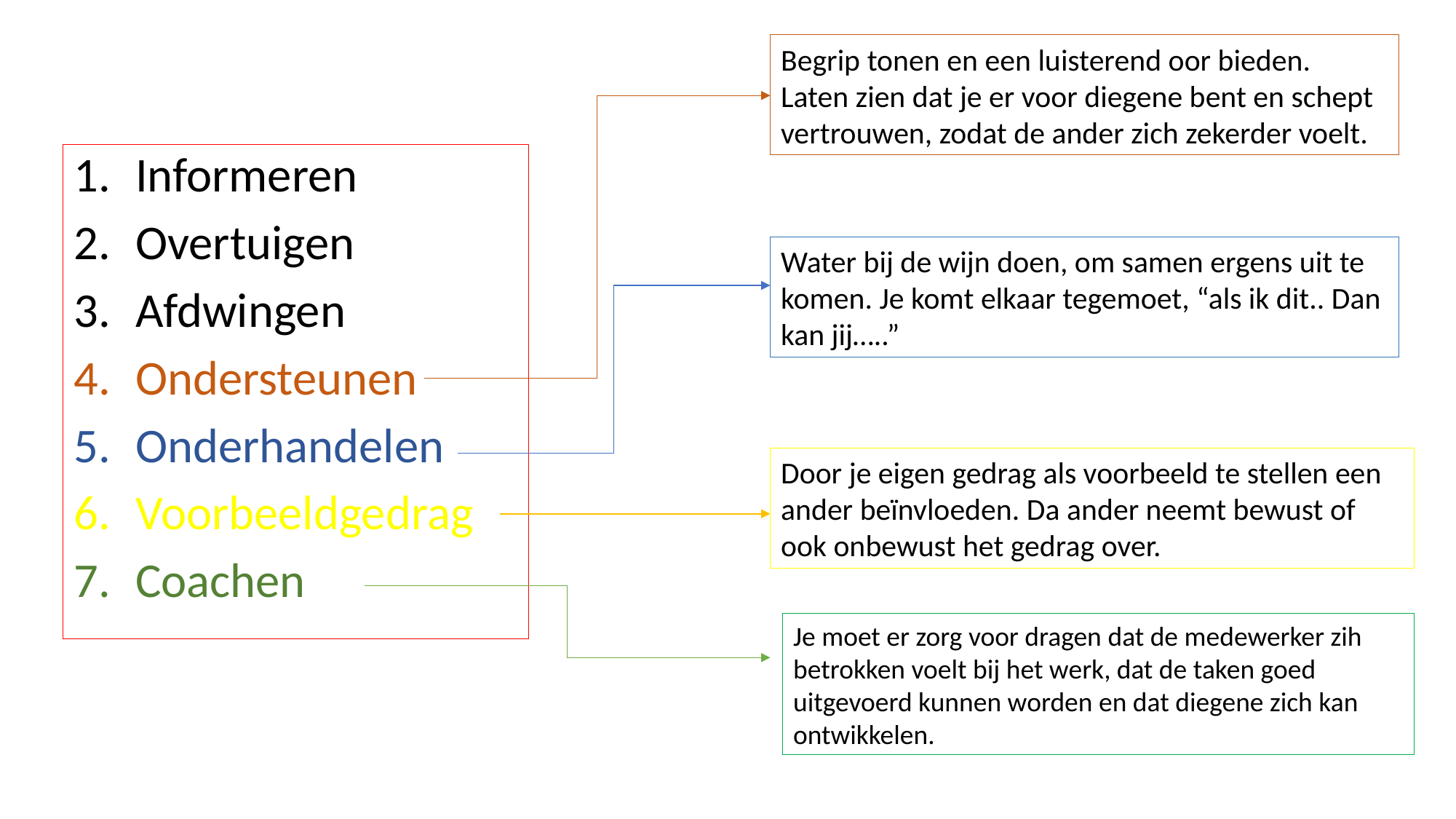

Begrip tonen en een luisterend oor bieden.
Laten zien dat je er voor diegene bent en schept vertrouwen, zodat de ander zich zekerder voelt.
Informeren
Overtuigen
Afdwingen
Ondersteunen
Onderhandelen
Voorbeeldgedrag
Coachen
Water bij de wijn doen, om samen ergens uit te komen. Je komt elkaar tegemoet, “als ik dit.. Dan kan jij…..”
Door je eigen gedrag als voorbeeld te stellen een ander beïnvloeden. Da ander neemt bewust of ook onbewust het gedrag over.
Je moet er zorg voor dragen dat de medewerker zih betrokken voelt bij het werk, dat de taken goed uitgevoerd kunnen worden en dat diegene zich kan ontwikkelen.